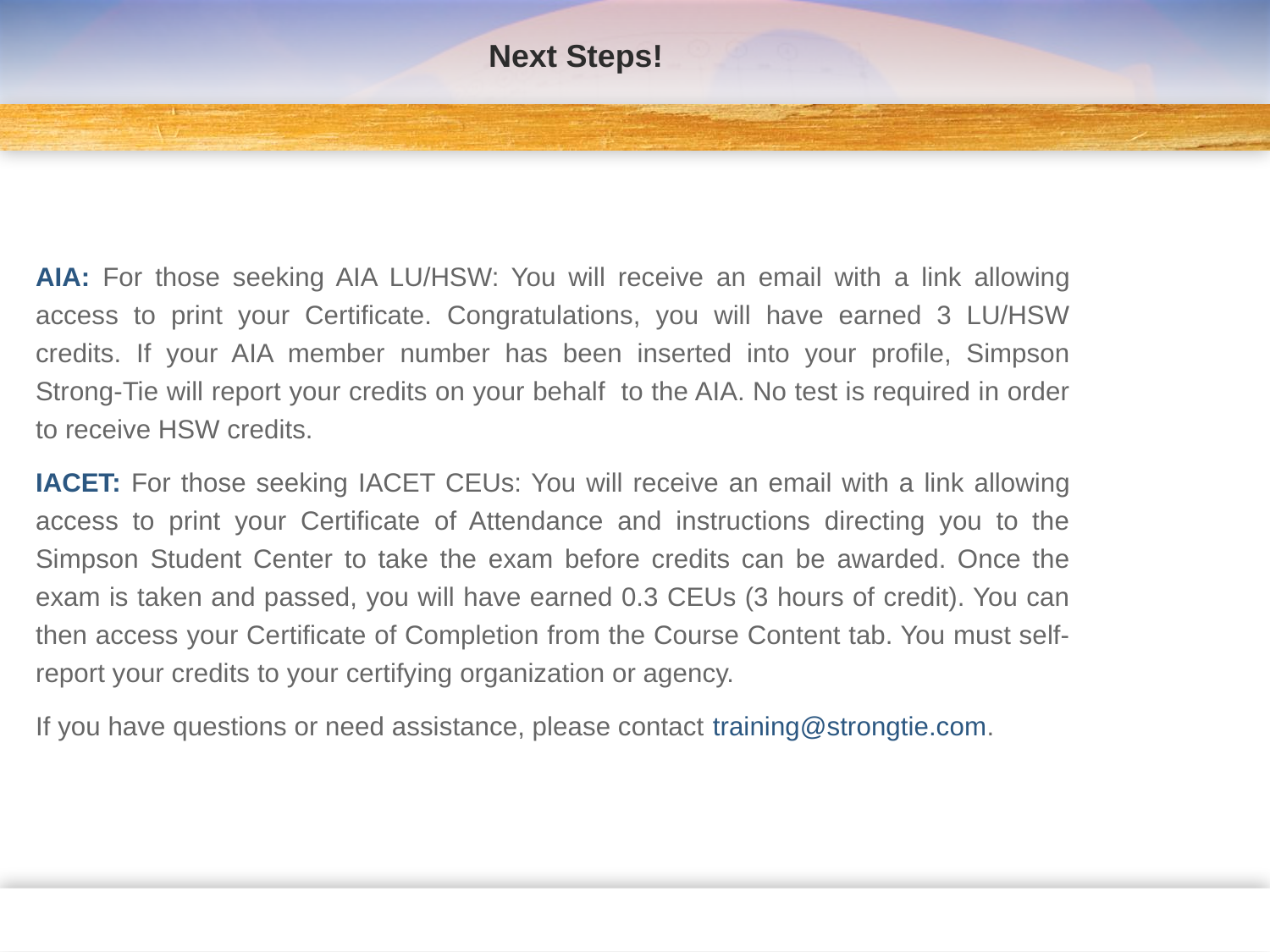

# Next Steps!
AIA: For those seeking AIA LU/HSW: You will receive an email with a link allowing access to print your Certificate. Congratulations, you will have earned 3 LU/HSW credits. If your AIA member number has been inserted into your profile, Simpson Strong-Tie will report your credits on your behalf  to the AIA. No test is required in order to receive HSW credits.
IACET: For those seeking IACET CEUs: You will receive an email with a link allowing access to print your Certificate of Attendance and instructions directing you to the Simpson Student Center to take the exam before credits can be awarded. Once the exam is taken and passed, you will have earned 0.3 CEUs (3 hours of credit). You can then access your Certificate of Completion from the Course Content tab. You must self-report your credits to your certifying organization or agency.
If you have questions or need assistance, please contact training@strongtie.com.